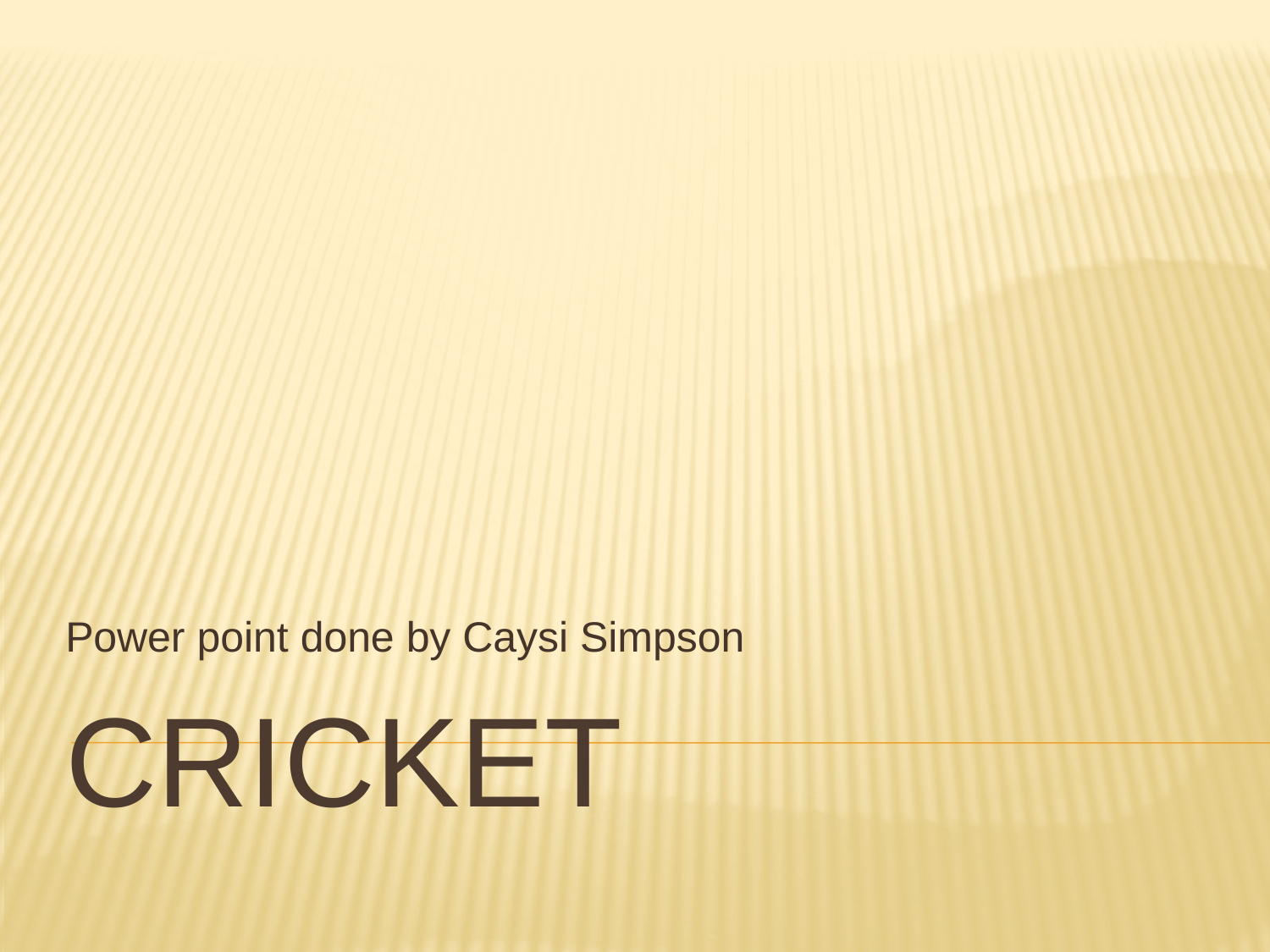

Power point done by Caysi Simpson
# Cricket